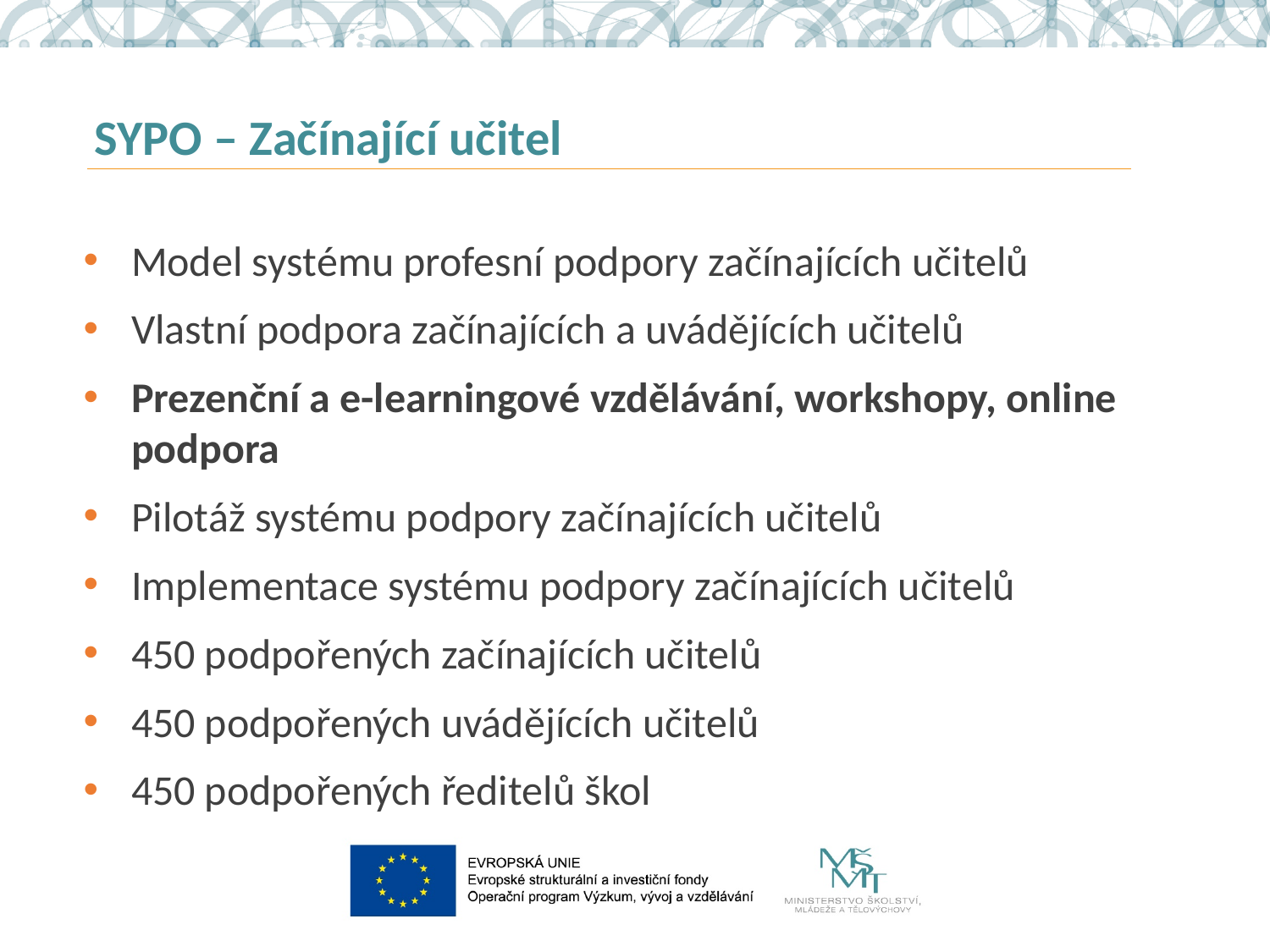

# SYPO – Začínající učitel

Model systému profesní podpory začínajících učitelů
Vlastní podpora začínajících a uvádějících učitelů
Prezenční a e-learningové vzdělávání, workshopy, online podpora
Pilotáž systému podpory začínajících učitelů
Implementace systému podpory začínajících učitelů
450 podpořených začínajících učitelů
450 podpořených uvádějících učitelů
450 podpořených ředitelů škol